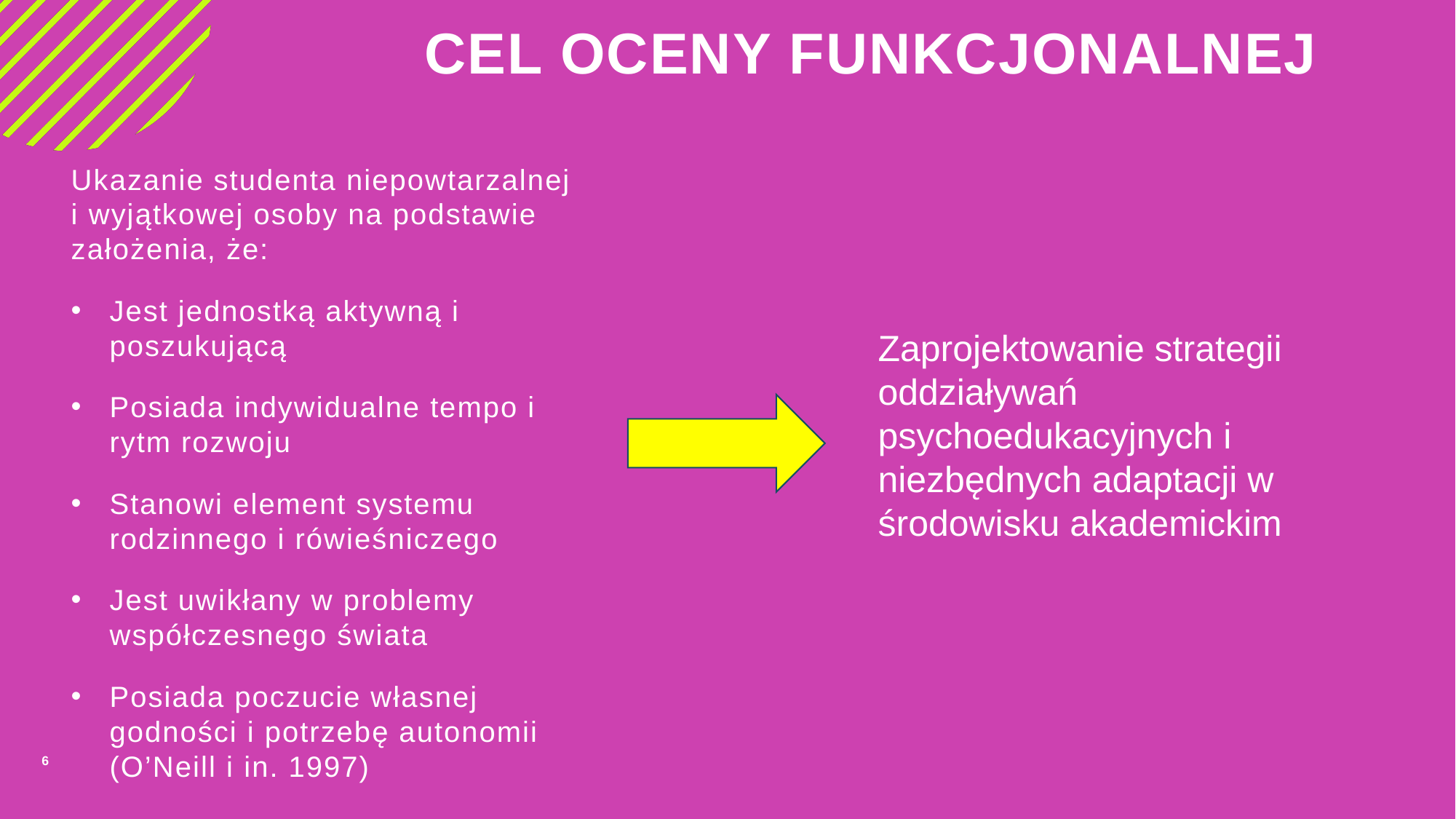

# Cel oceny funkcjonalnej
Ukazanie studenta niepowtarzalnej i wyjątkowej osoby na podstawie założenia, że:
Jest jednostką aktywną i poszukującą
Posiada indywidualne tempo i rytm rozwoju
Stanowi element systemu rodzinnego i rówieśniczego
Jest uwikłany w problemy współczesnego świata
Posiada poczucie własnej godności i potrzebę autonomii (O’Neill i in. 1997)
Zaprojektowanie strategii oddziaływań psychoedukacyjnych i niezbędnych adaptacji w środowisku akademickim

6